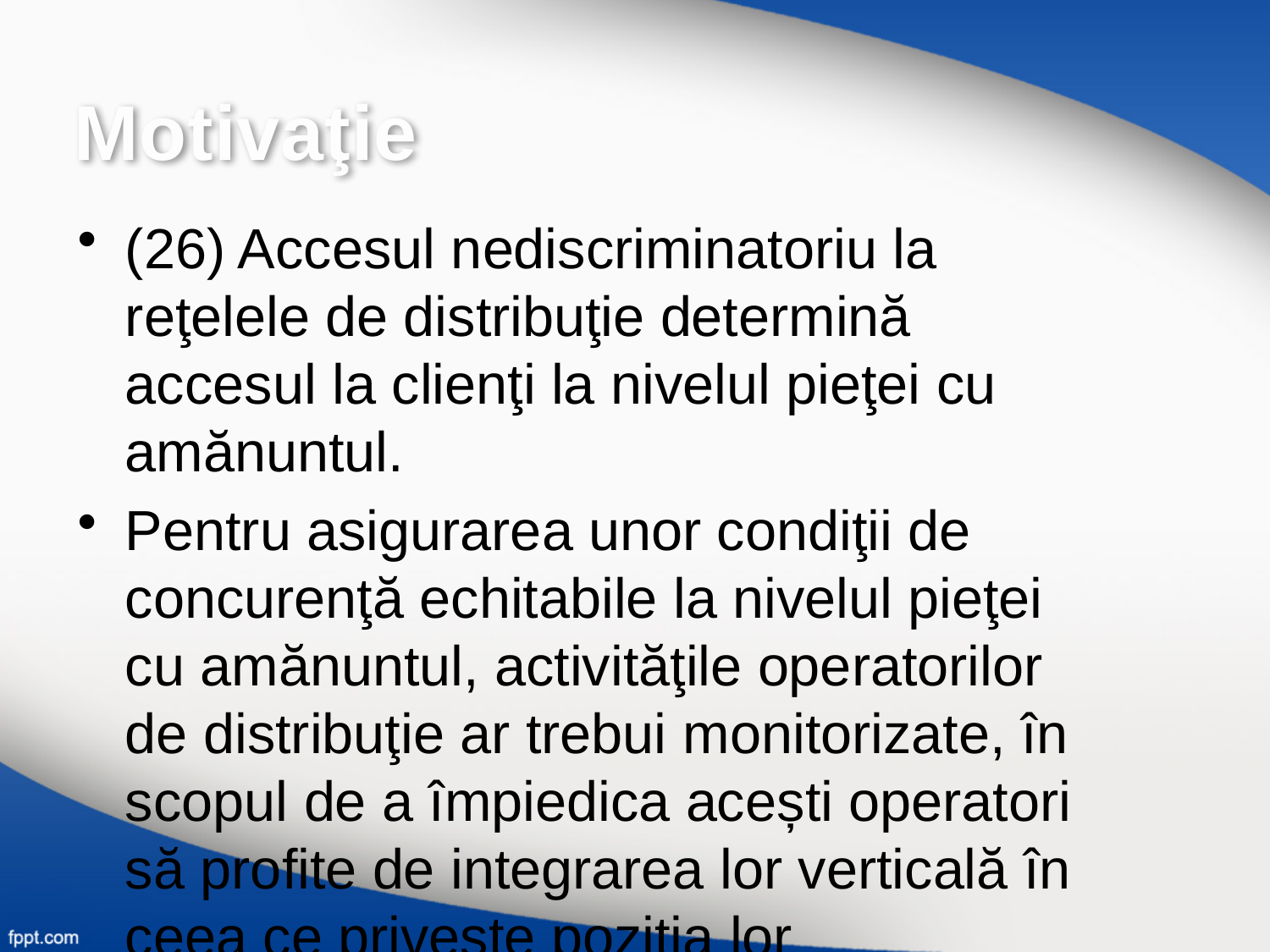

Motivaţie
(26) Accesul nediscriminatoriu la reţelele de distribuţie determină accesul la clienţi la nivelul pieţei cu amănuntul.
Pentru asigurarea unor condiţii de concurenţă echitabile la nivelul pieţei cu amănuntul, activităţile operatorilor de distribuţie ar trebui monitorizate, în scopul de a împiedica acești operatori să profite de integrarea lor verticală în ceea ce privește poziţia lor concurenţială pe piaţă, în special în raport cu clienţii casnici și cu clienţii mici necasnici.